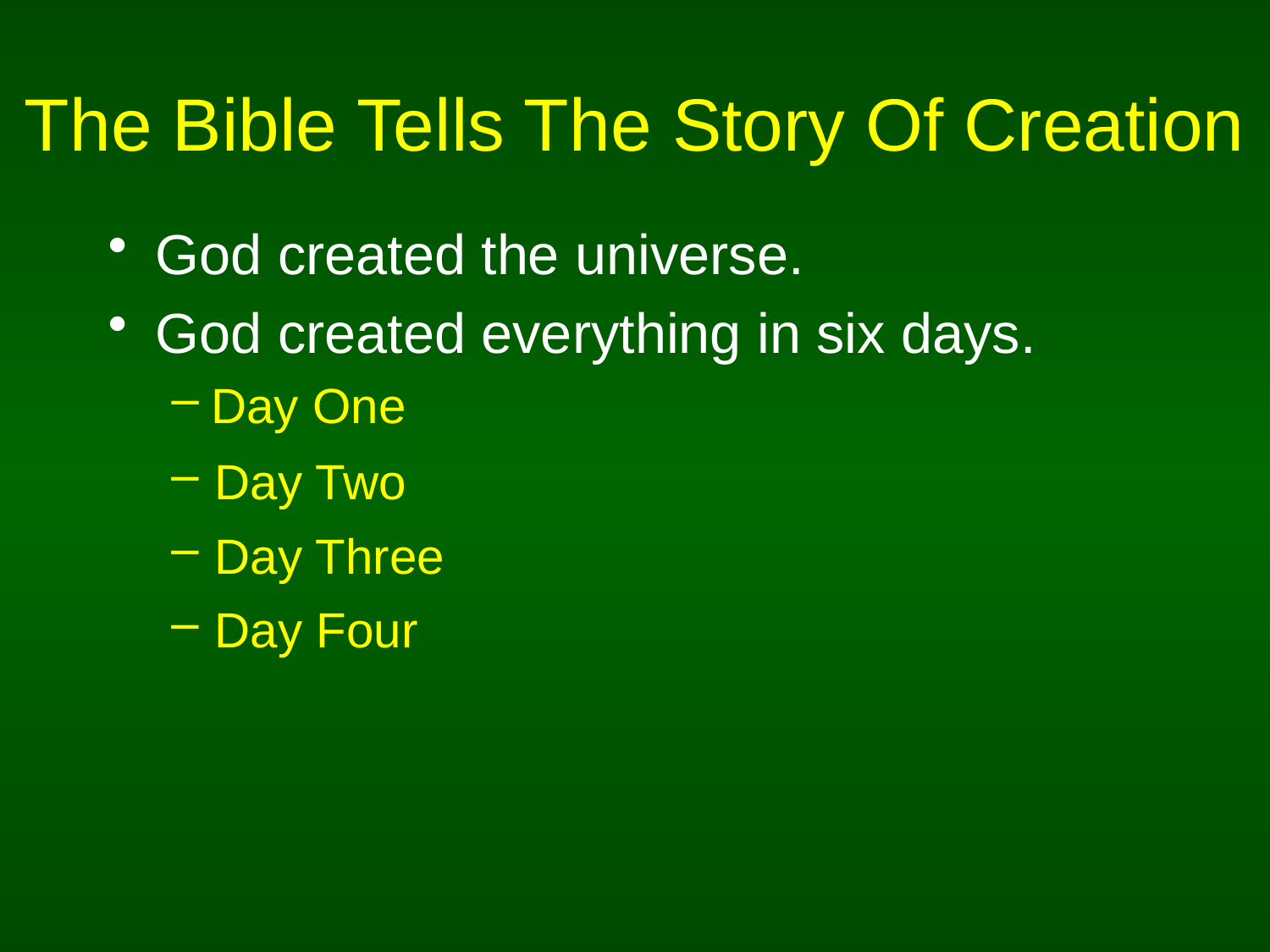

# The Bible Tells The Story Of Creation
God created the universe.
God created everything in six days.
Day One
 Day Two
 Day Three
 Day Four